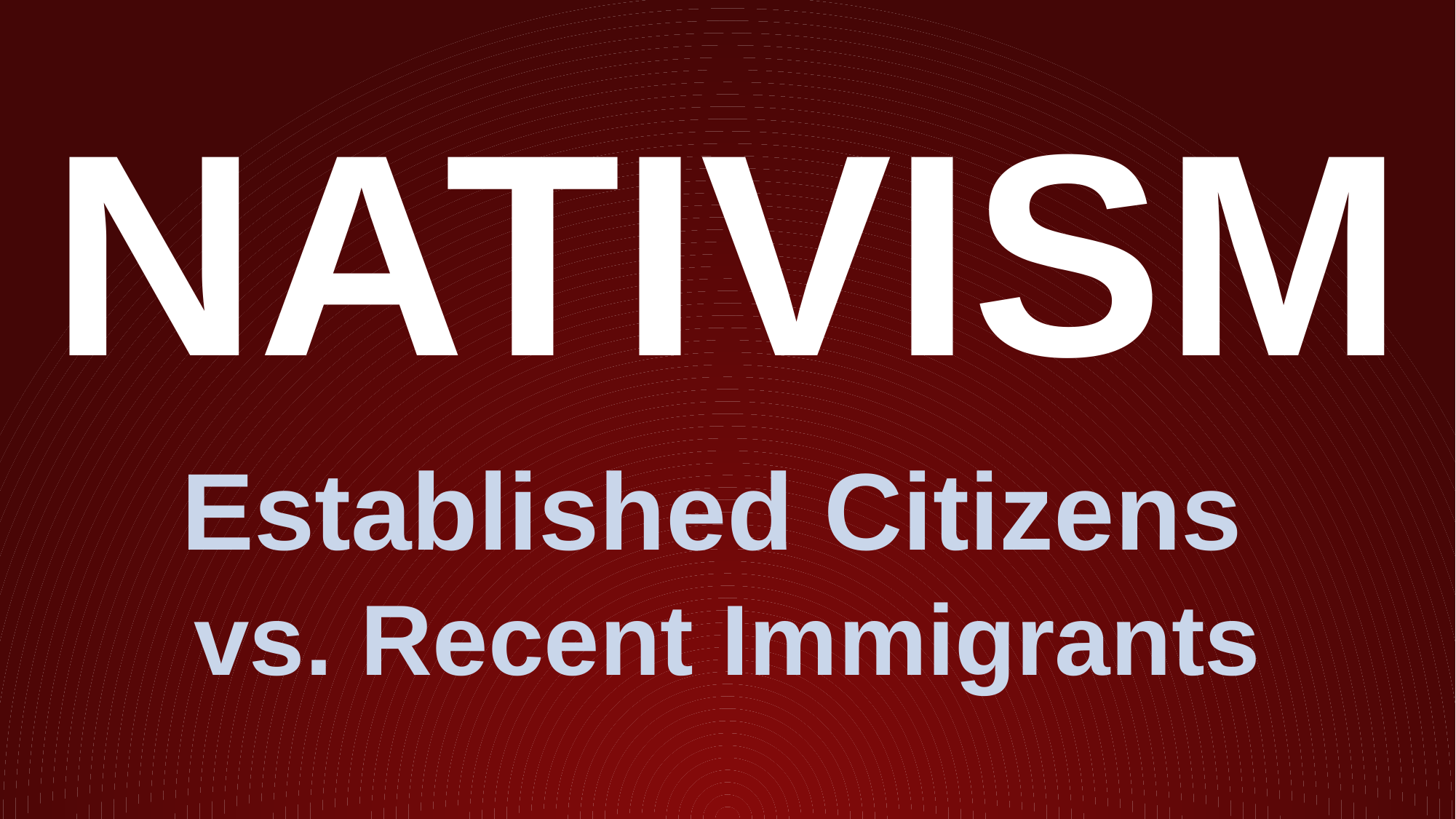

# NATIVISM
Established Citizens
vs. Recent Immigrants